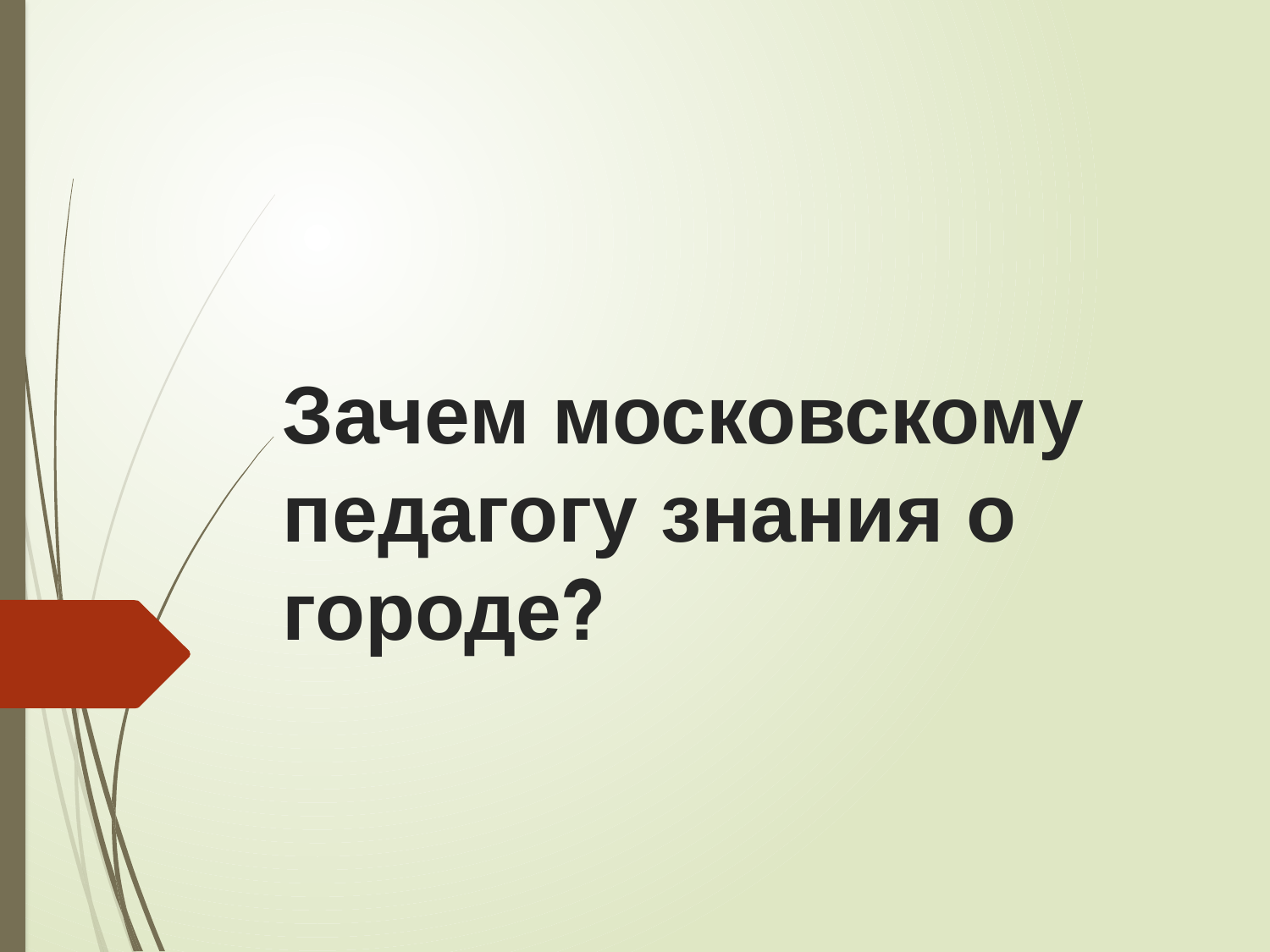

# Зачем московскому педагогу знания о городе?